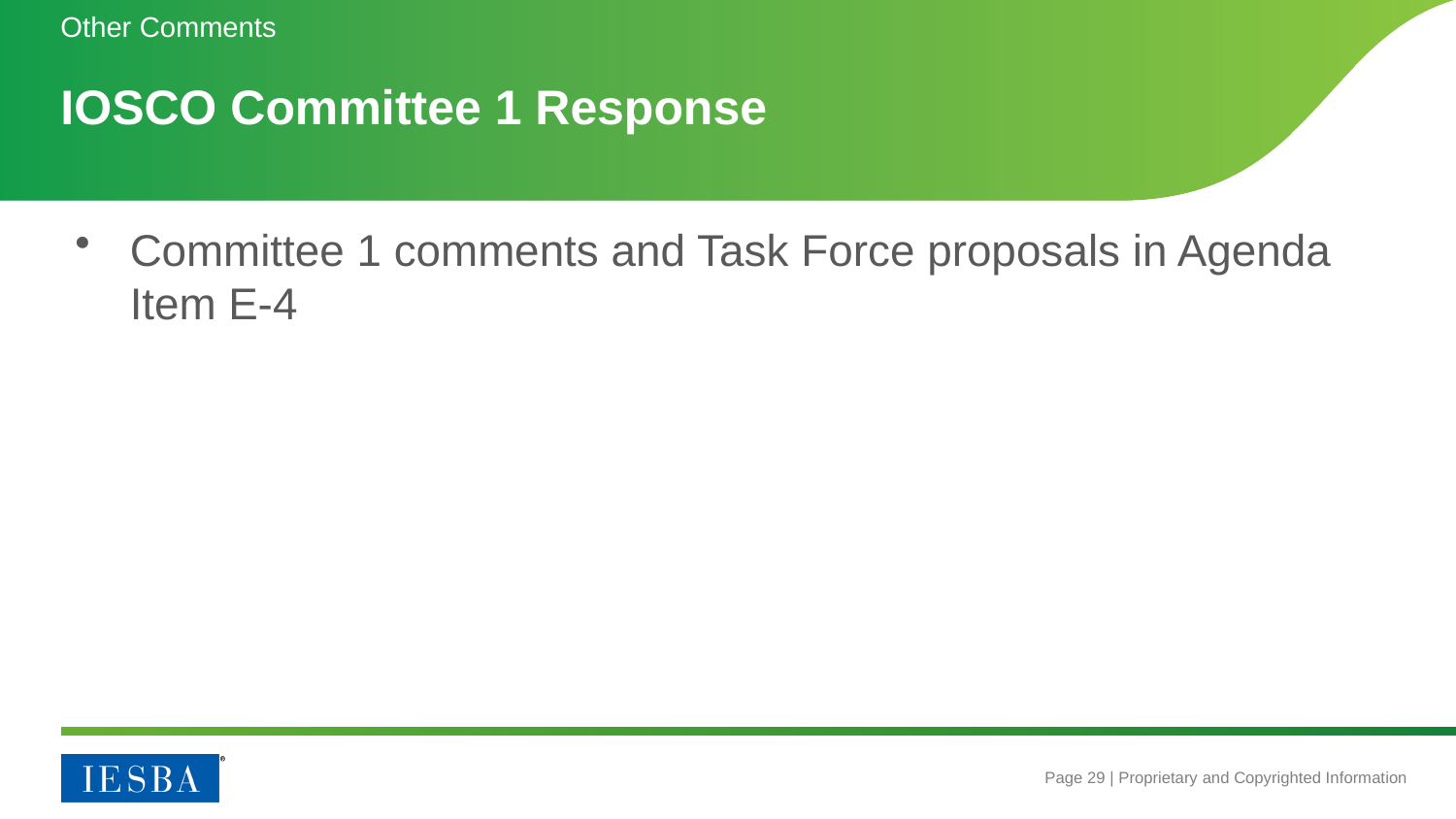

Other Comments
# IOSCO Committee 1 Response
Committee 1 comments and Task Force proposals in Agenda Item E-4